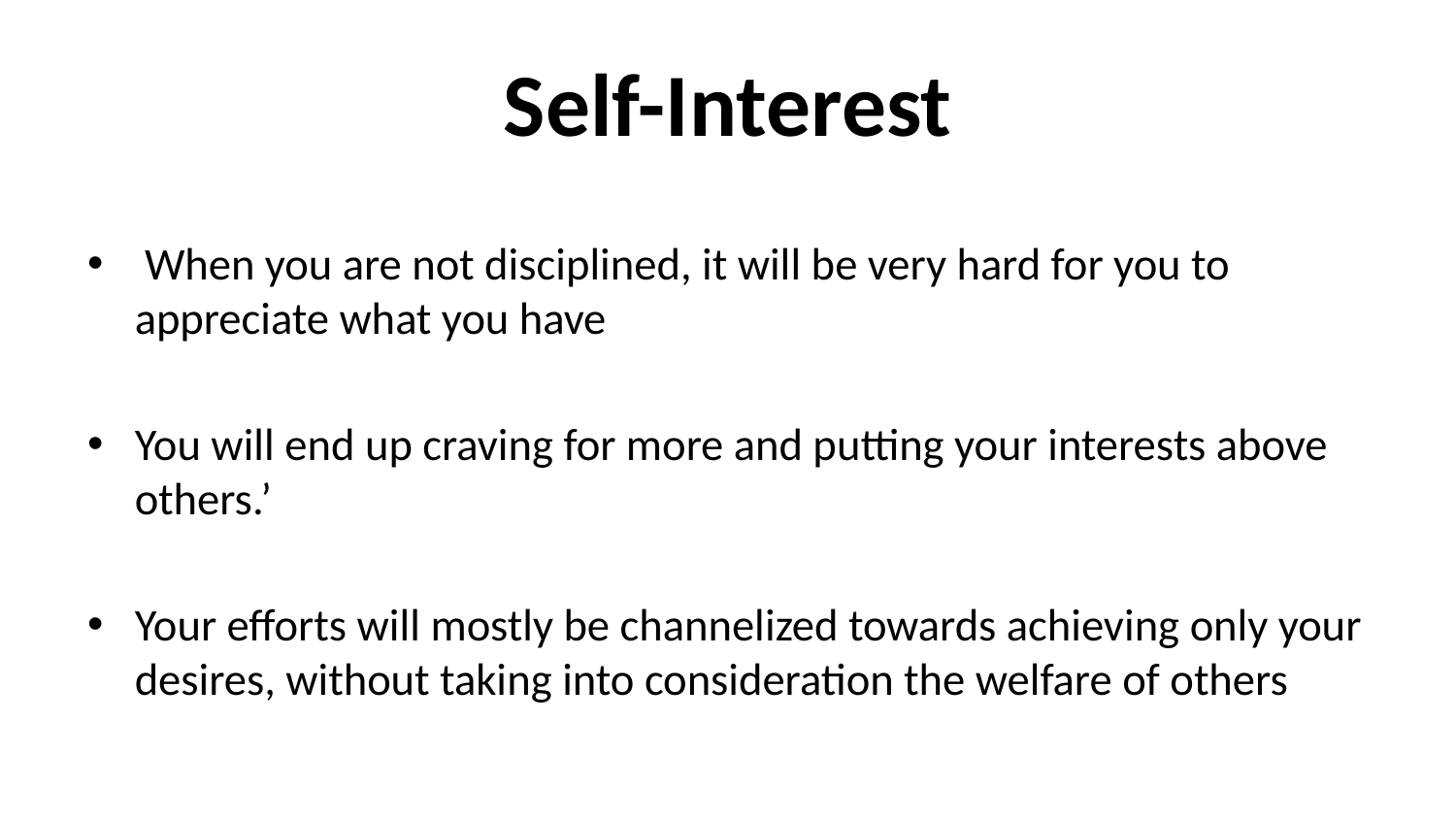

# Self-Interest
 When you are not disciplined, it will be very hard for you to appreciate what you have

You will end up craving for more and putting your interests above others.’

Your efforts will mostly be channelized towards achieving only your desires, without taking into consideration the welfare of others